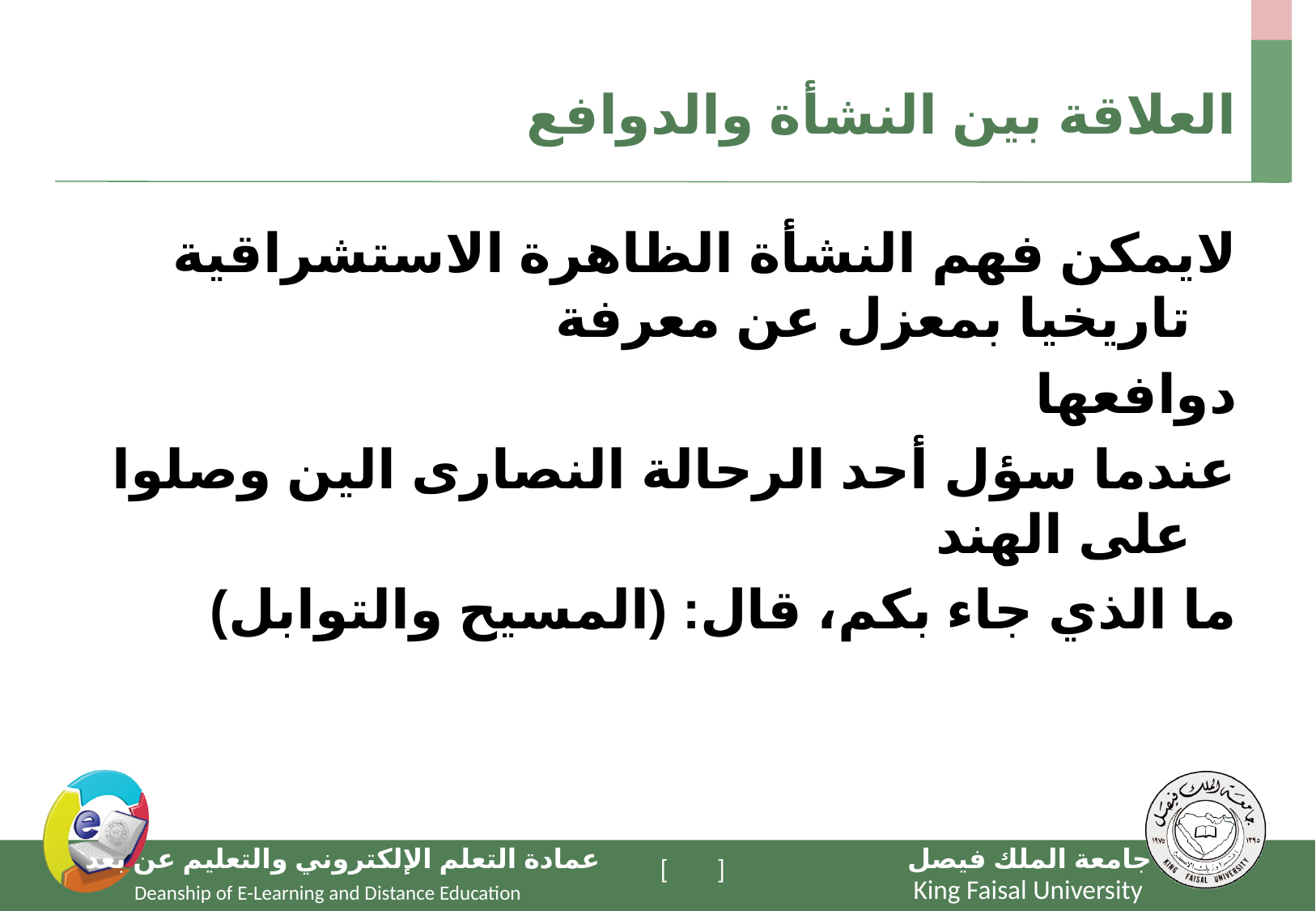

# العلاقة بين النشأة والدوافع
لايمكن فهم النشأة الظاهرة الاستشراقية تاريخيا بمعزل عن معرفة
دوافعها
عندما سؤل أحد الرحالة النصارى الين وصلوا على الهند
ما الذي جاء بكم، قال: (المسيح والتوابل)